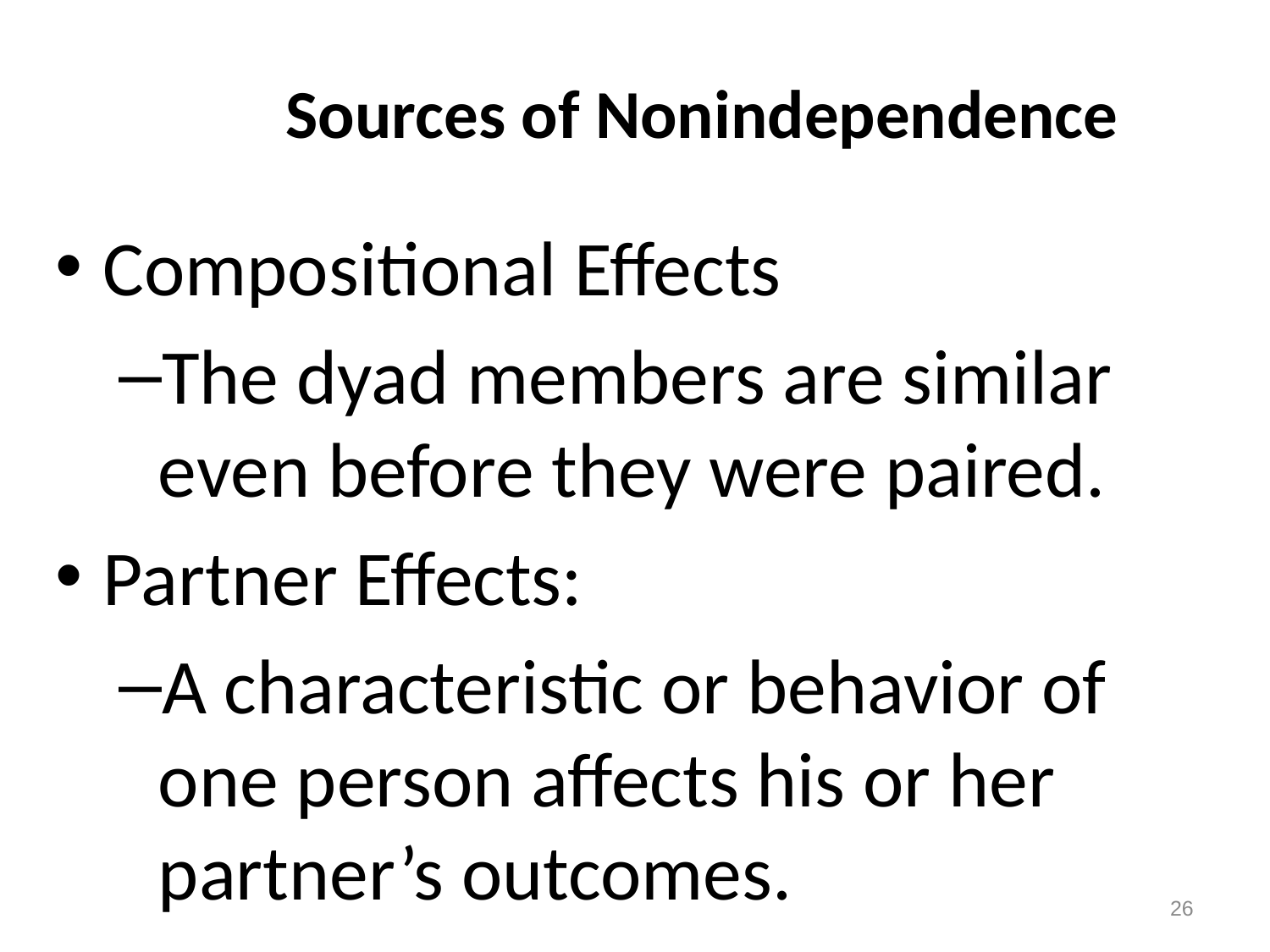

# Sources of Nonindependence
Compositional Effects
The dyad members are similar even before they were paired.
Partner Effects:
A characteristic or behavior of one person affects his or her partner’s outcomes.
26